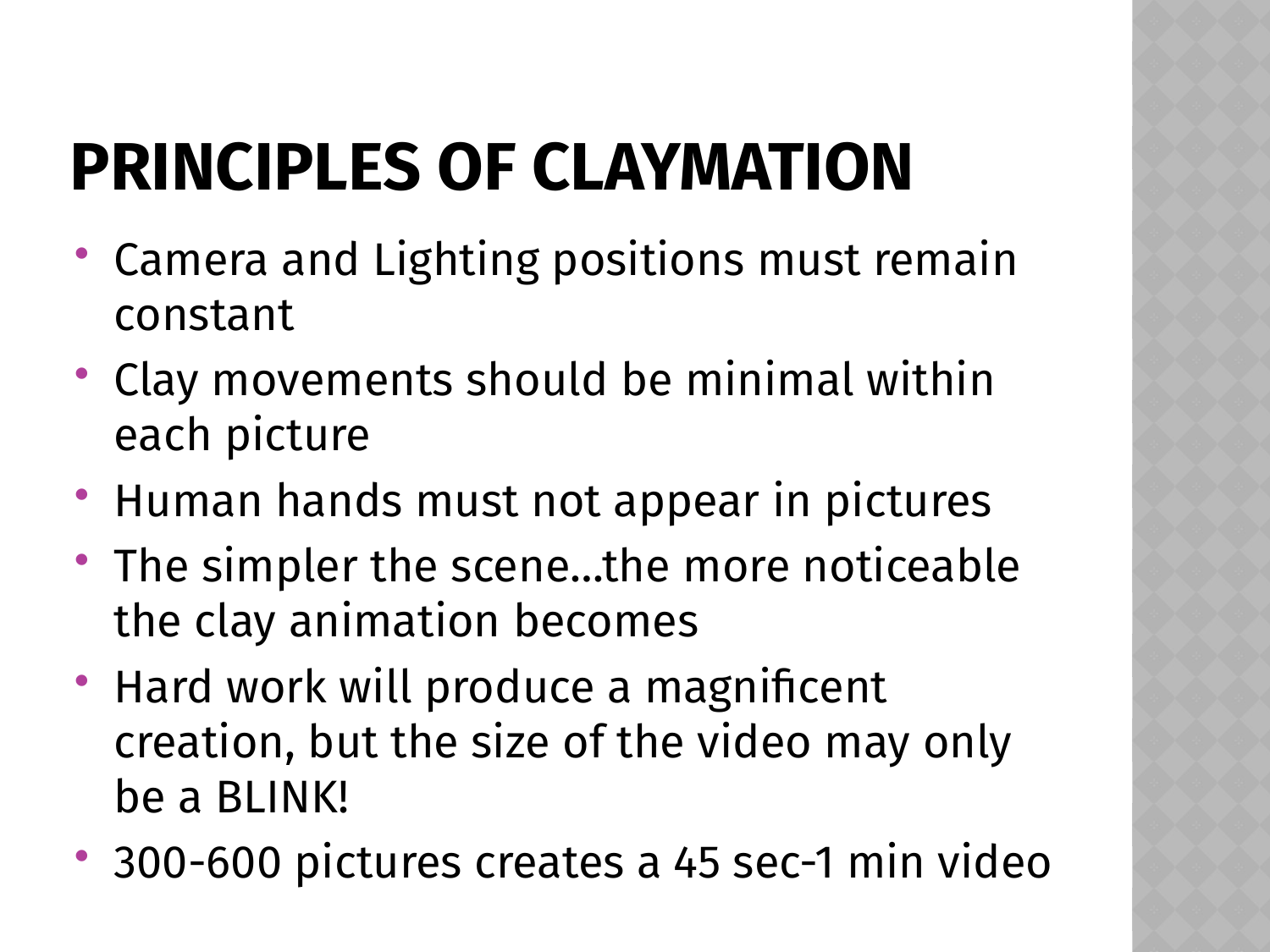

# Principles of Claymation
Camera and Lighting positions must remain constant
Clay movements should be minimal within each picture
Human hands must not appear in pictures
The simpler the scene…the more noticeable the clay animation becomes
Hard work will produce a magnificent creation, but the size of the video may only be a BLINK!
300-600 pictures creates a 45 sec-1 min video